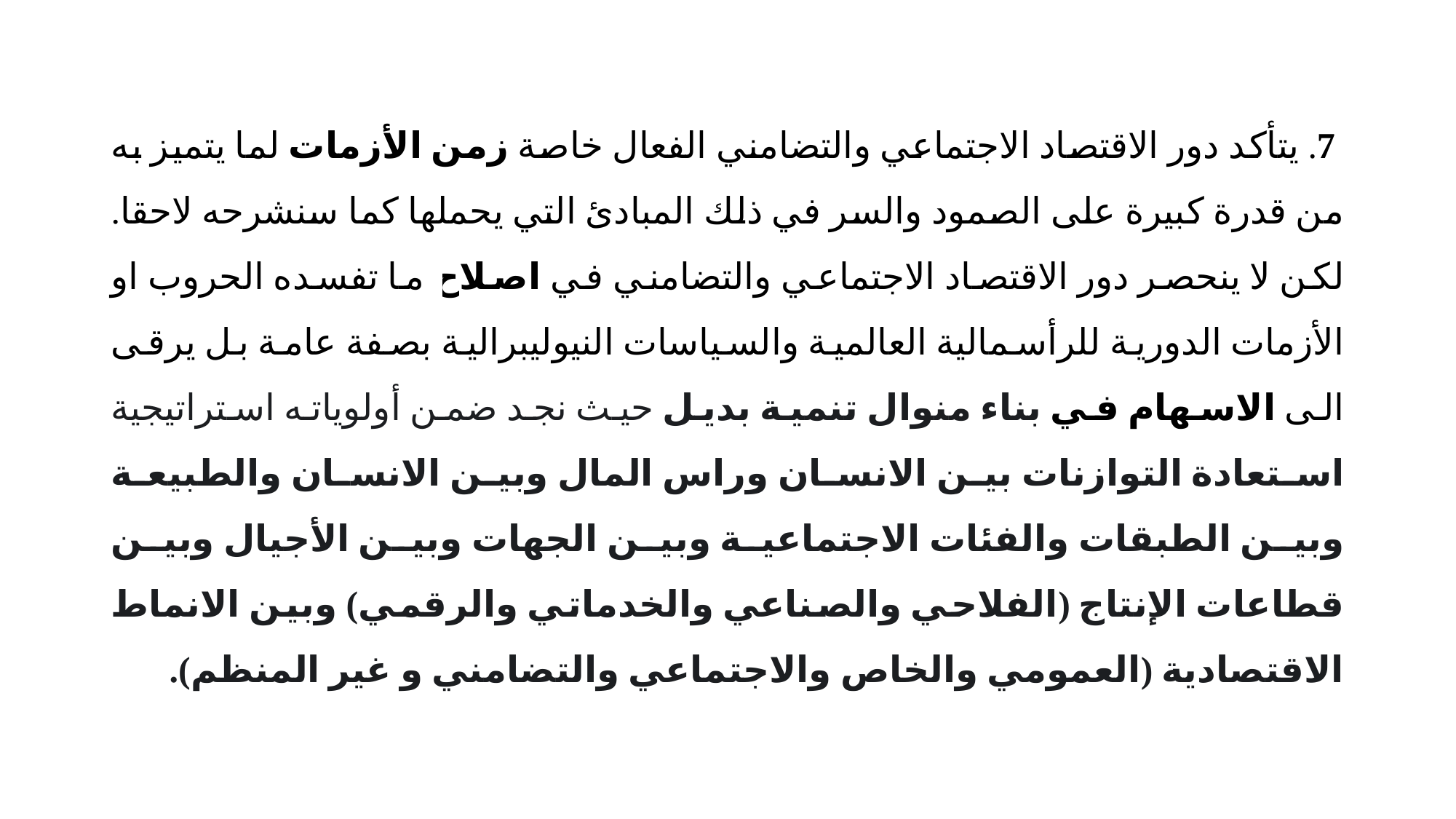

7. يتأكد دور الاقتصاد الاجتماعي والتضامني الفعال خاصة زمن الأزمات لما يتميز به من قدرة كبيرة على الصمود والسر في ذلك المبادئ التي يحملها كما سنشرحه لاحقا. لكن لا ينحصر دور الاقتصاد الاجتماعي والتضامني في اصلاح ما تفسده الحروب او الأزمات الدورية للرأسمالية العالمية والسياسات النيوليبرالية بصفة عامة بل يرقى الى الاسهام في بناء منوال تنمية بديل حيث نجد ضمن أولوياته استراتيجية استعادة التوازنات بين الانسان وراس المال وبين الانسان والطبيعة وبين الطبقات والفئات الاجتماعية وبين الجهات وبين الأجيال وبين قطاعات الإنتاج (الفلاحي والصناعي والخدماتي والرقمي) وبين الانماط الاقتصادية (العمومي والخاص والاجتماعي والتضامني و غير المنظم).